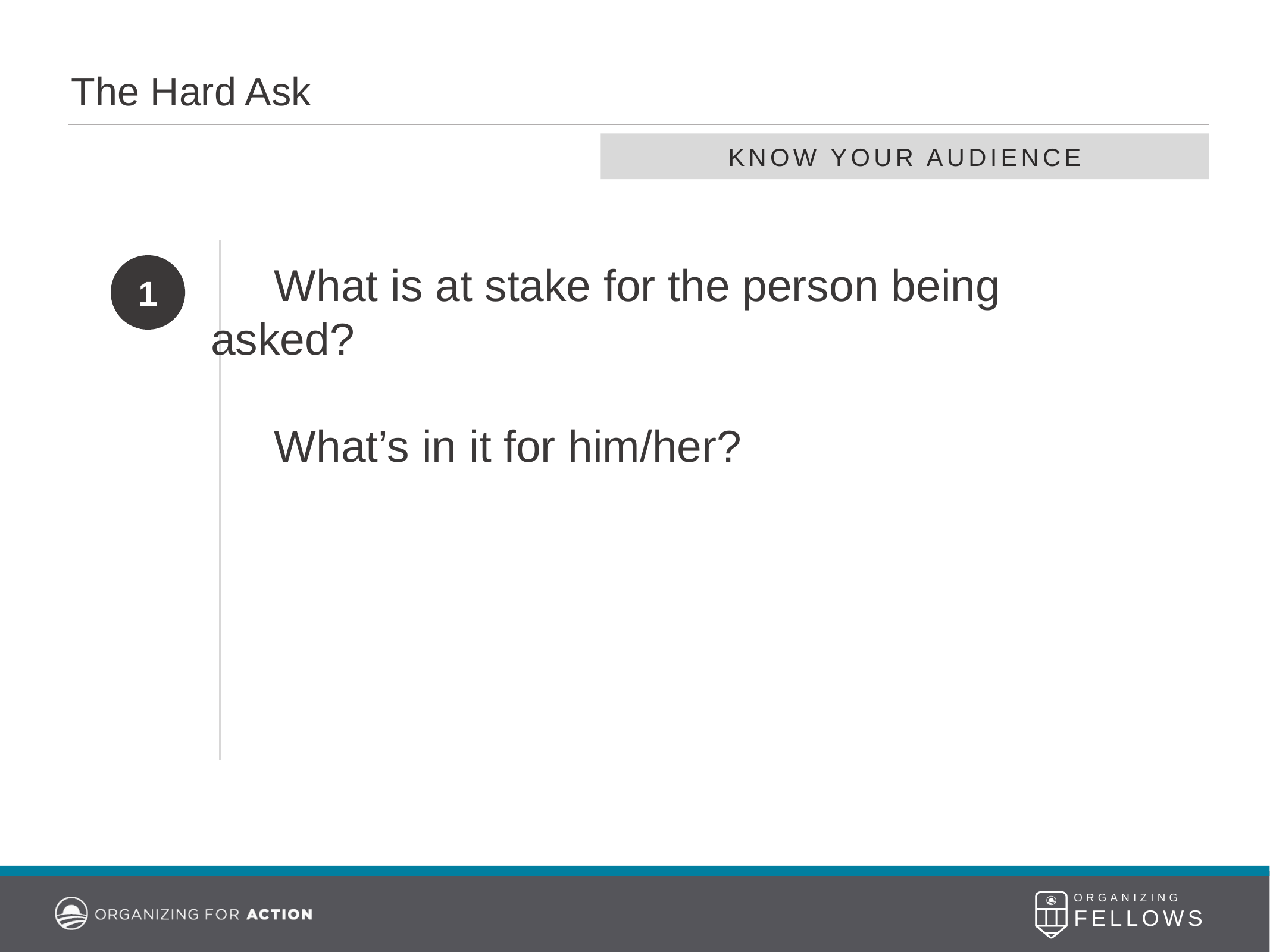

The Hard Ask

KNOW YOUR AUDIENCE

What is at stake for the person being asked?

What’s in it for him/her?

1